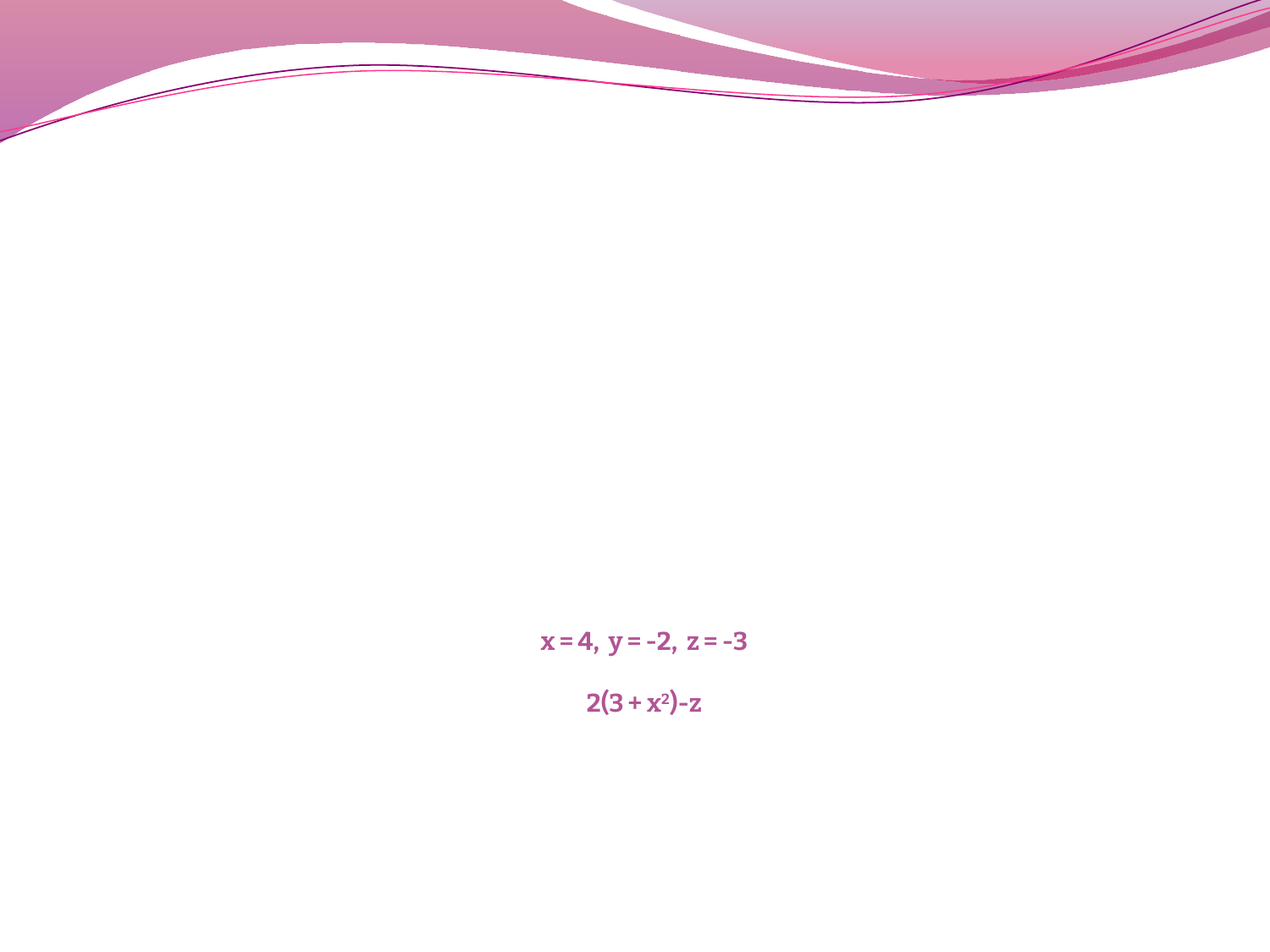

# x = 4,  y = -2,  z = -3 2(3 + x2)-z